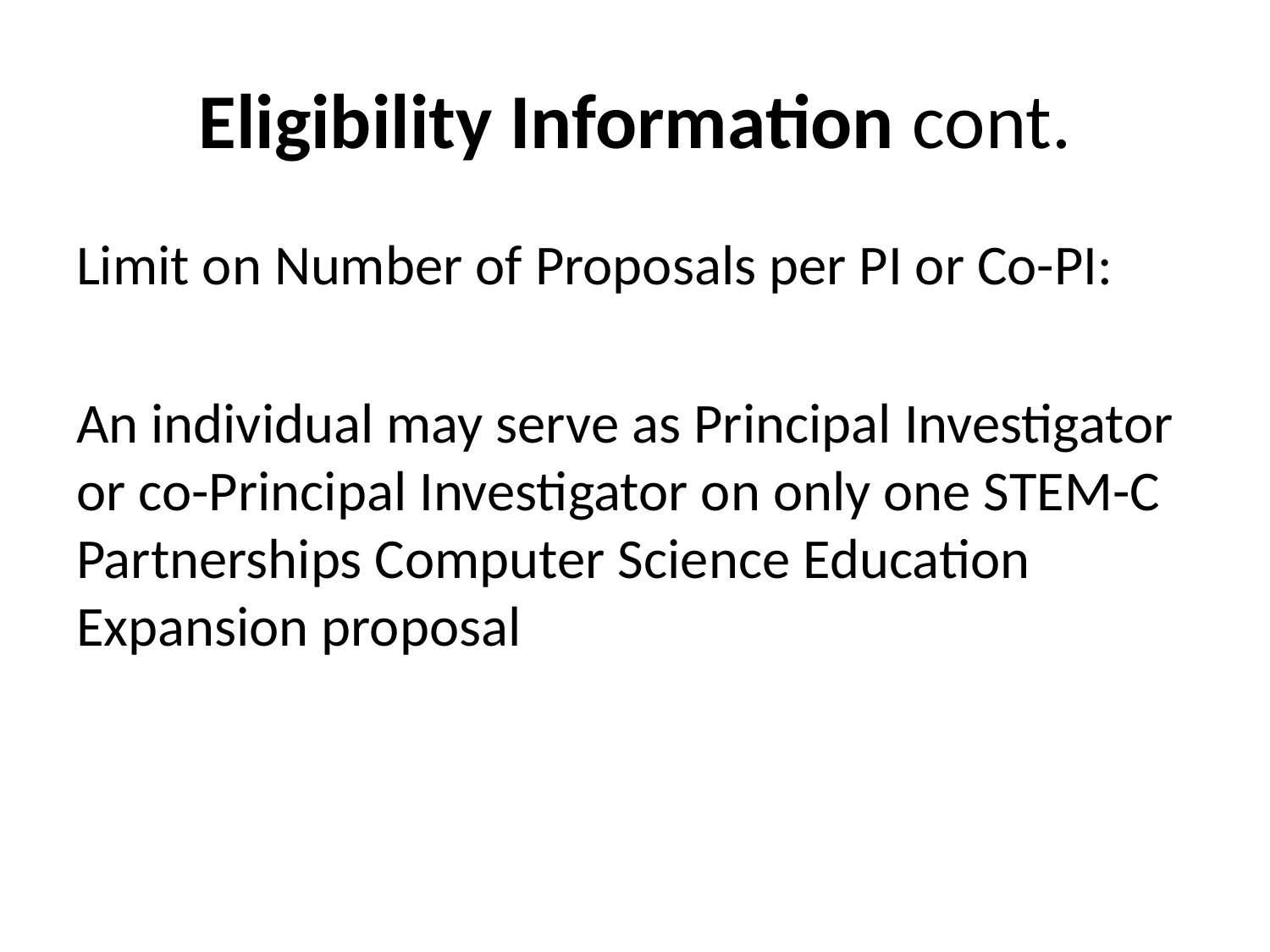

# Eligibility Information cont.
Limit on Number of Proposals per PI or Co-PI:

An individual may serve as Principal Investigator or co-Principal Investigator on only one STEM-C Partnerships Computer Science Education Expansion proposal